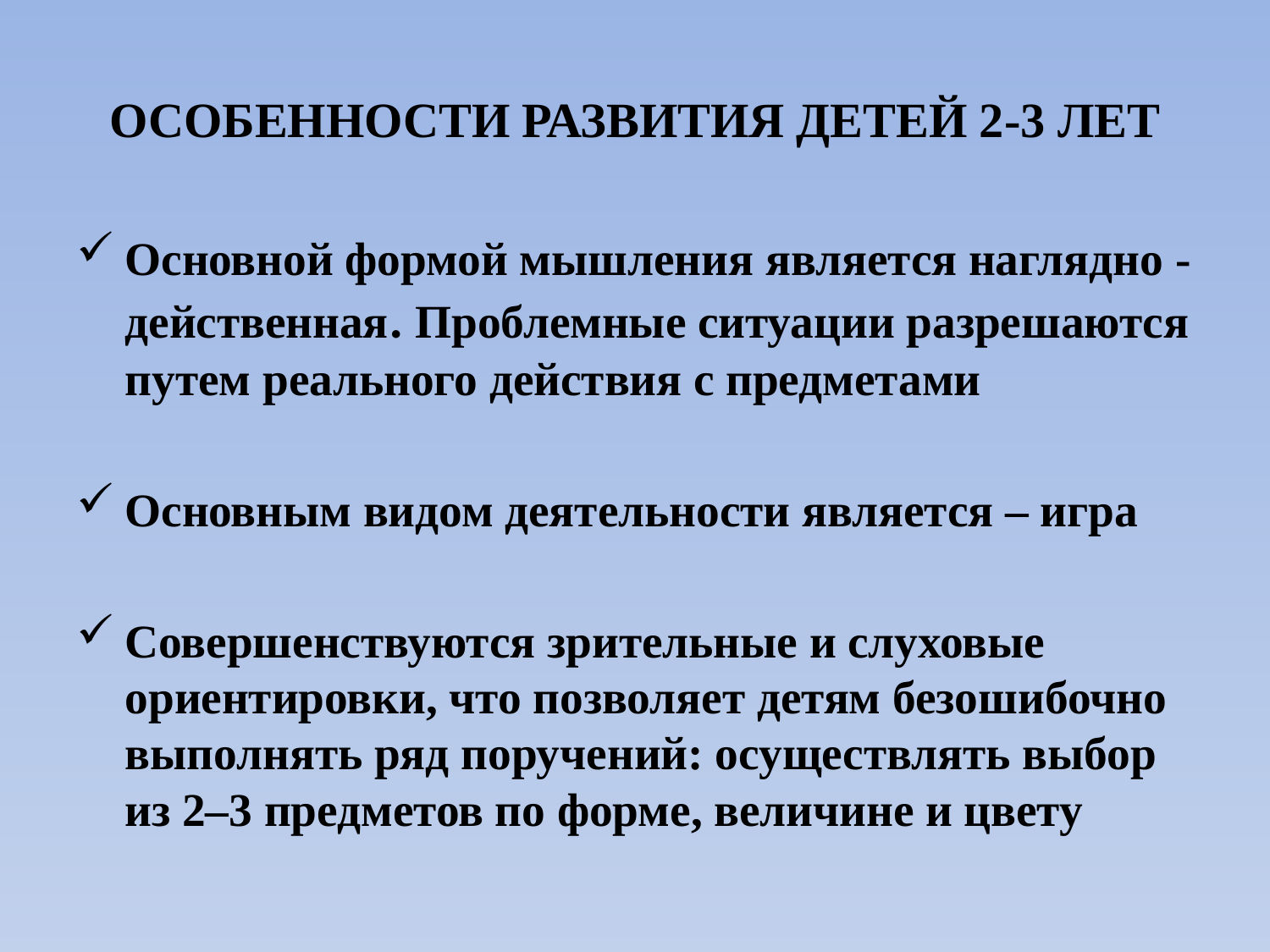

# ОСОБЕННОСТИ РАЗВИТИЯ ДЕТЕЙ 2-3 ЛЕТ
Основной формой мышления является наглядно - действенная. Проблемные ситуации разрешаются путем реального действия с предметами

Основным видом деятельности является – игра

Совершенствуются зрительные и слуховые  ориентировки, что позволяет детям безошибочно выполнять ряд поручений: осуществлять выбор из 2–3 предметов по форме, величине и цвету